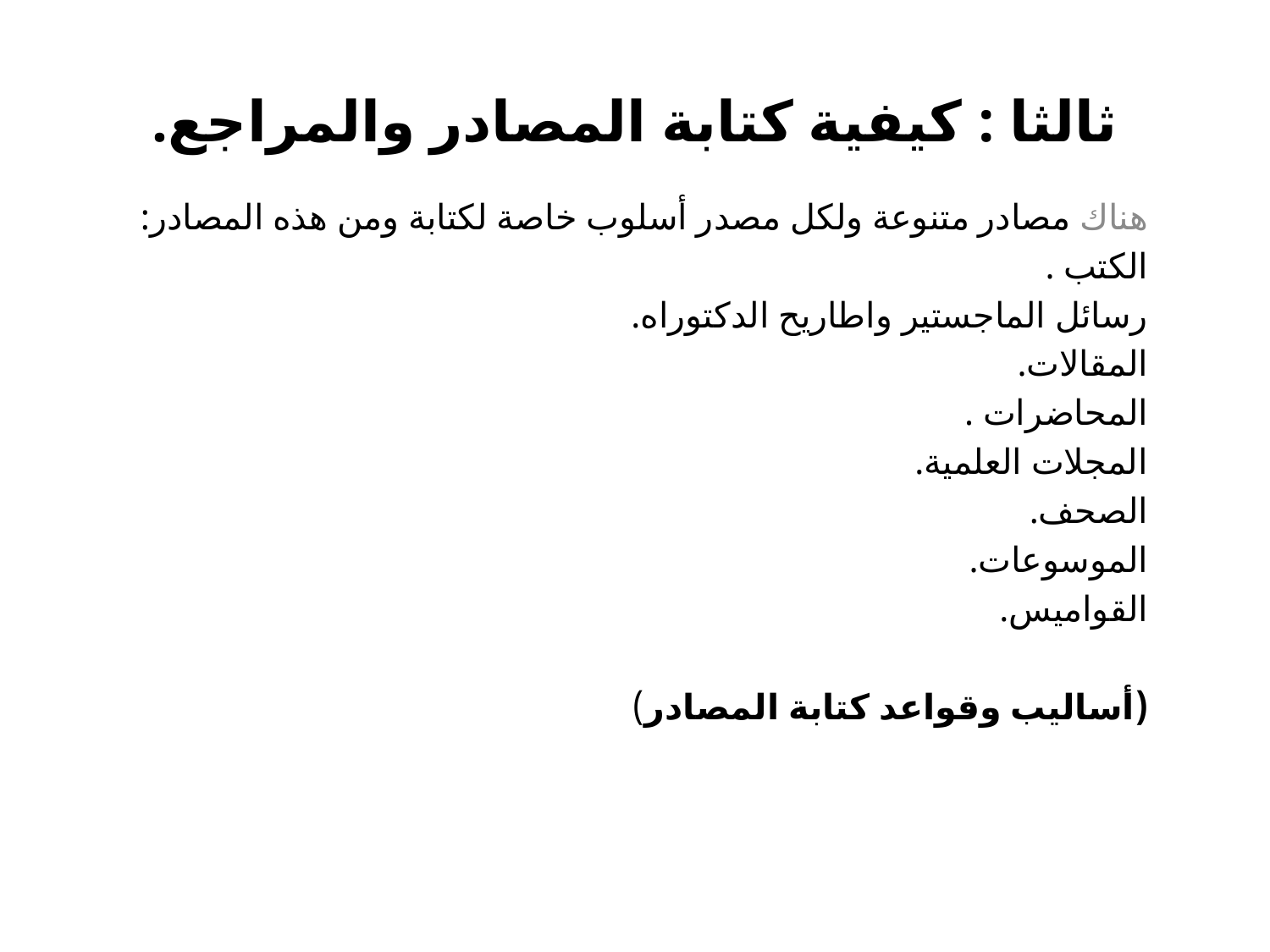

# ثالثا : كيفية كتابة المصادر والمراجع.
هناك مصادر متنوعة ولكل مصدر أسلوب خاصة لكتابة ومن هذه المصادر:
الكتب .
رسائل الماجستير واطاريح الدكتوراه.
المقالات.
المحاضرات .
المجلات العلمية.
الصحف.
الموسوعات.
القواميس.

(أساليب وقواعد كتابة المصادر)